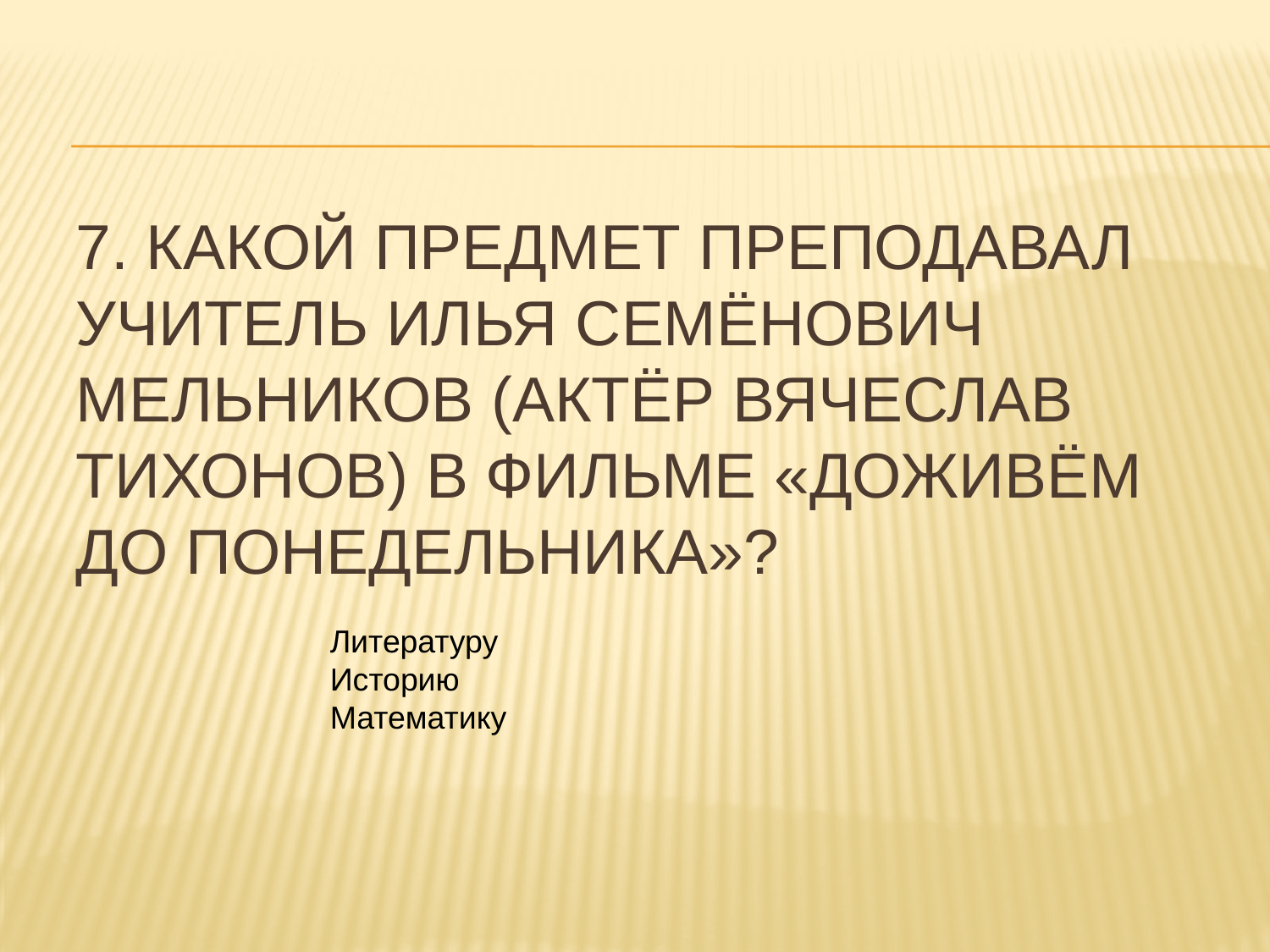

# 7. Какой предмет преподавал учитель Илья Семёнович Мельников (актёр Вячеслав Тихонов) в фильме «Доживём до понедельника»?
Литературу
Историю
Математику